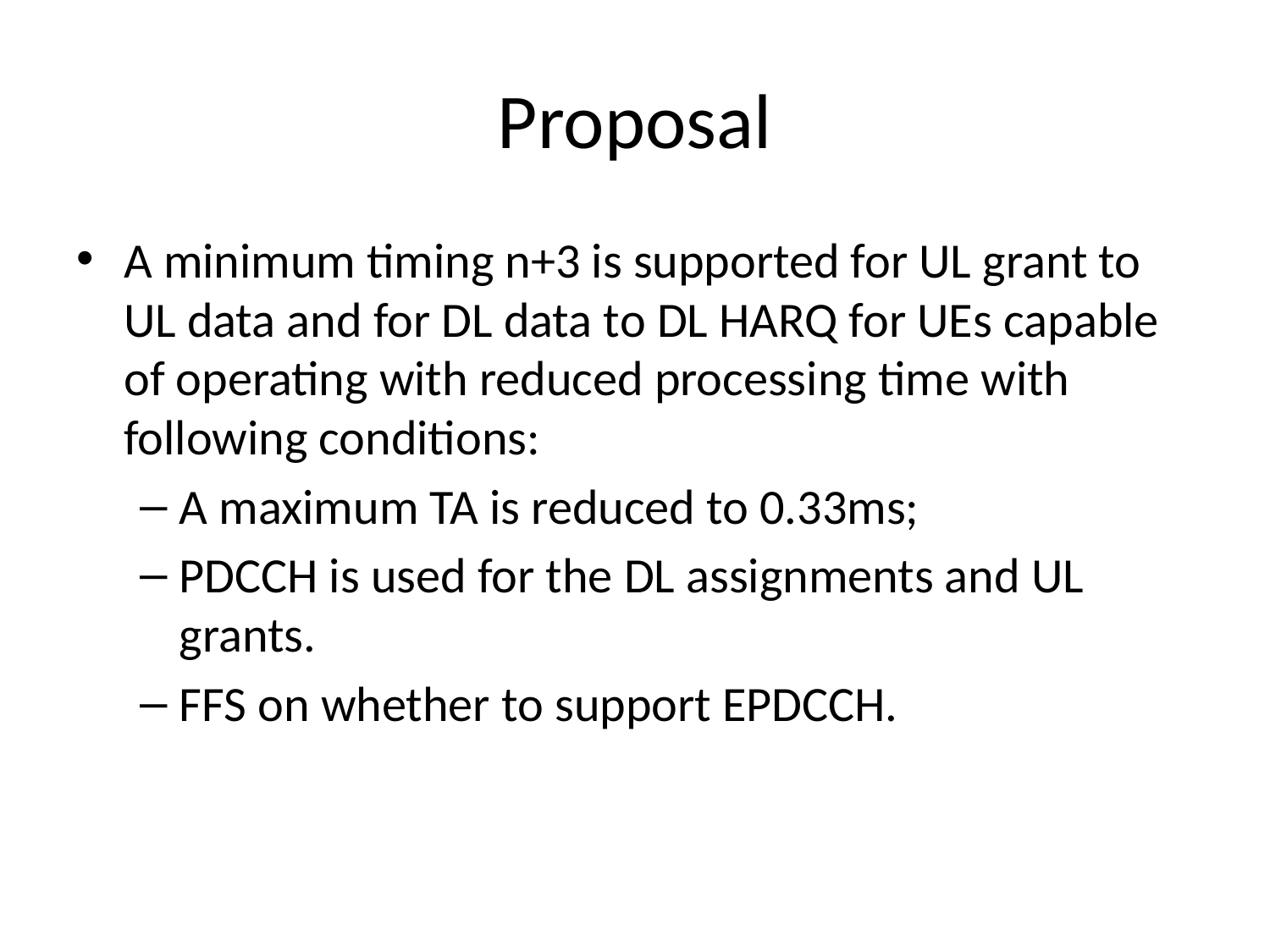

# Proposal
A minimum timing n+3 is supported for UL grant to UL data and for DL data to DL HARQ for UEs capable of operating with reduced processing time with following conditions:
A maximum TA is reduced to 0.33ms;
PDCCH is used for the DL assignments and UL grants.
FFS on whether to support EPDCCH.